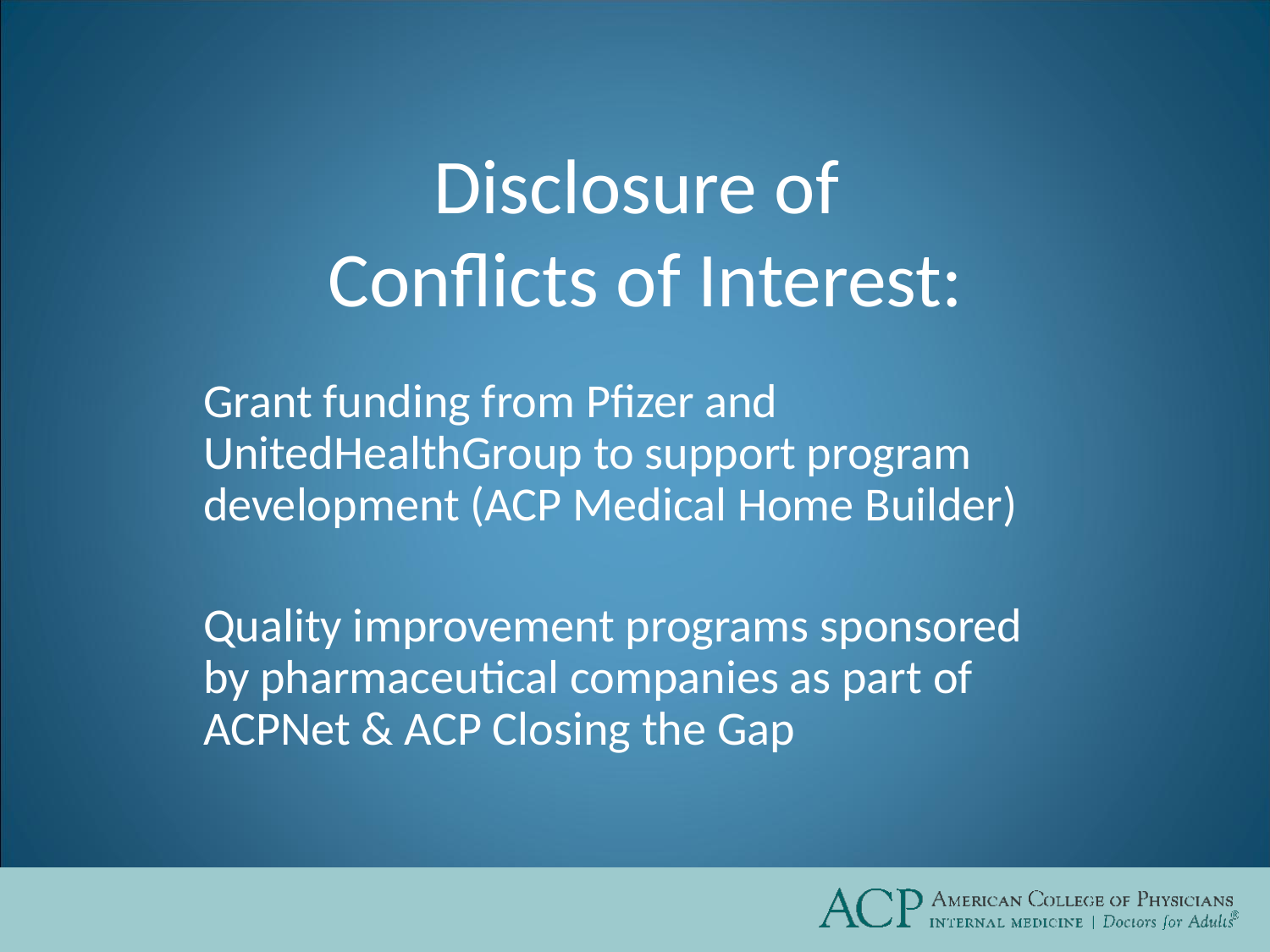

Disclosure of
Conflicts of Interest:
Grant funding from Pfizer and UnitedHealthGroup to support program development (ACP Medical Home Builder)

Quality improvement programs sponsored by pharmaceutical companies as part of ACPNet & ACP Closing the Gap